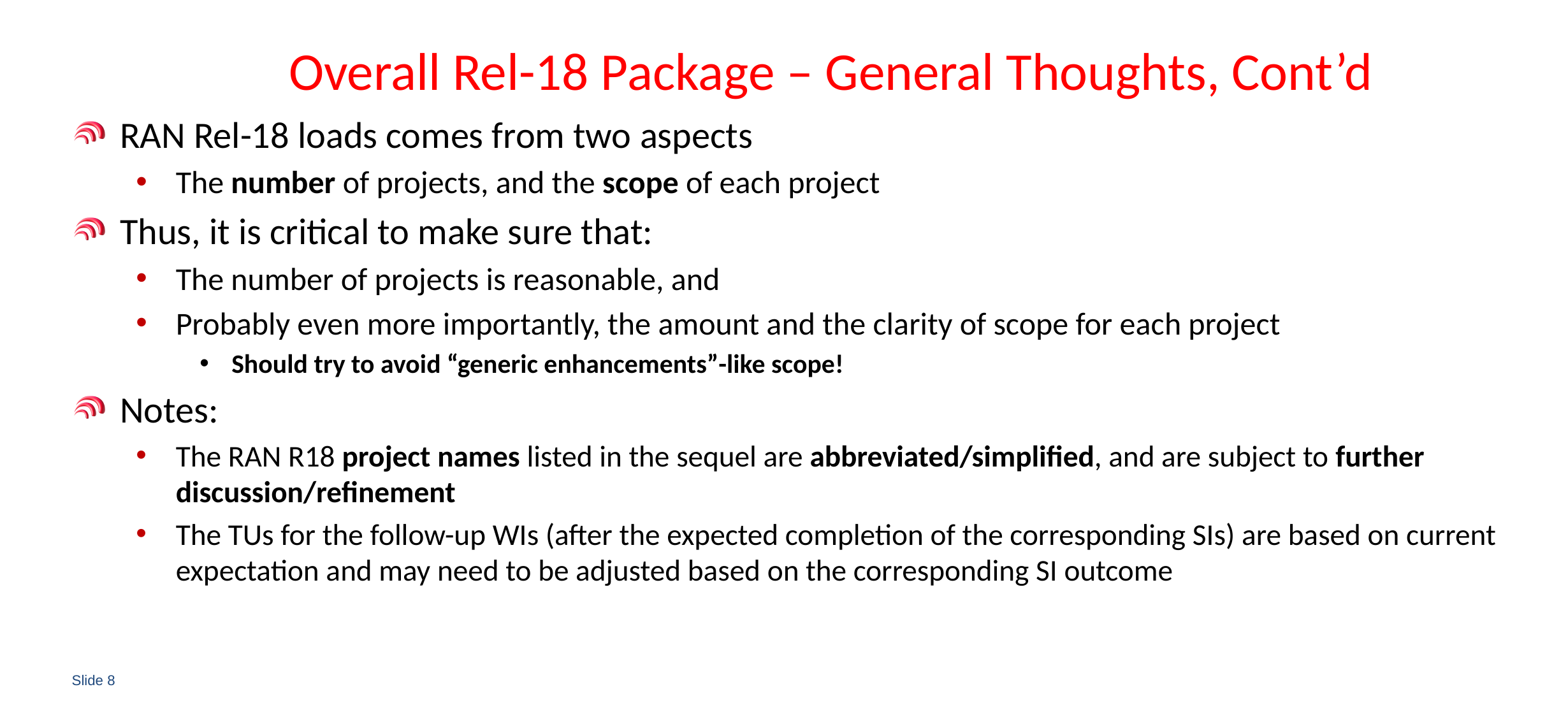

# Overall Rel-18 Package – General Thoughts, Cont’d
RAN Rel-18 loads comes from two aspects
The number of projects, and the scope of each project
Thus, it is critical to make sure that:
The number of projects is reasonable, and
Probably even more importantly, the amount and the clarity of scope for each project
Should try to avoid “generic enhancements”-like scope!
Notes:
The RAN R18 project names listed in the sequel are abbreviated/simplified, and are subject to further discussion/refinement
The TUs for the follow-up WIs (after the expected completion of the corresponding SIs) are based on current expectation and may need to be adjusted based on the corresponding SI outcome